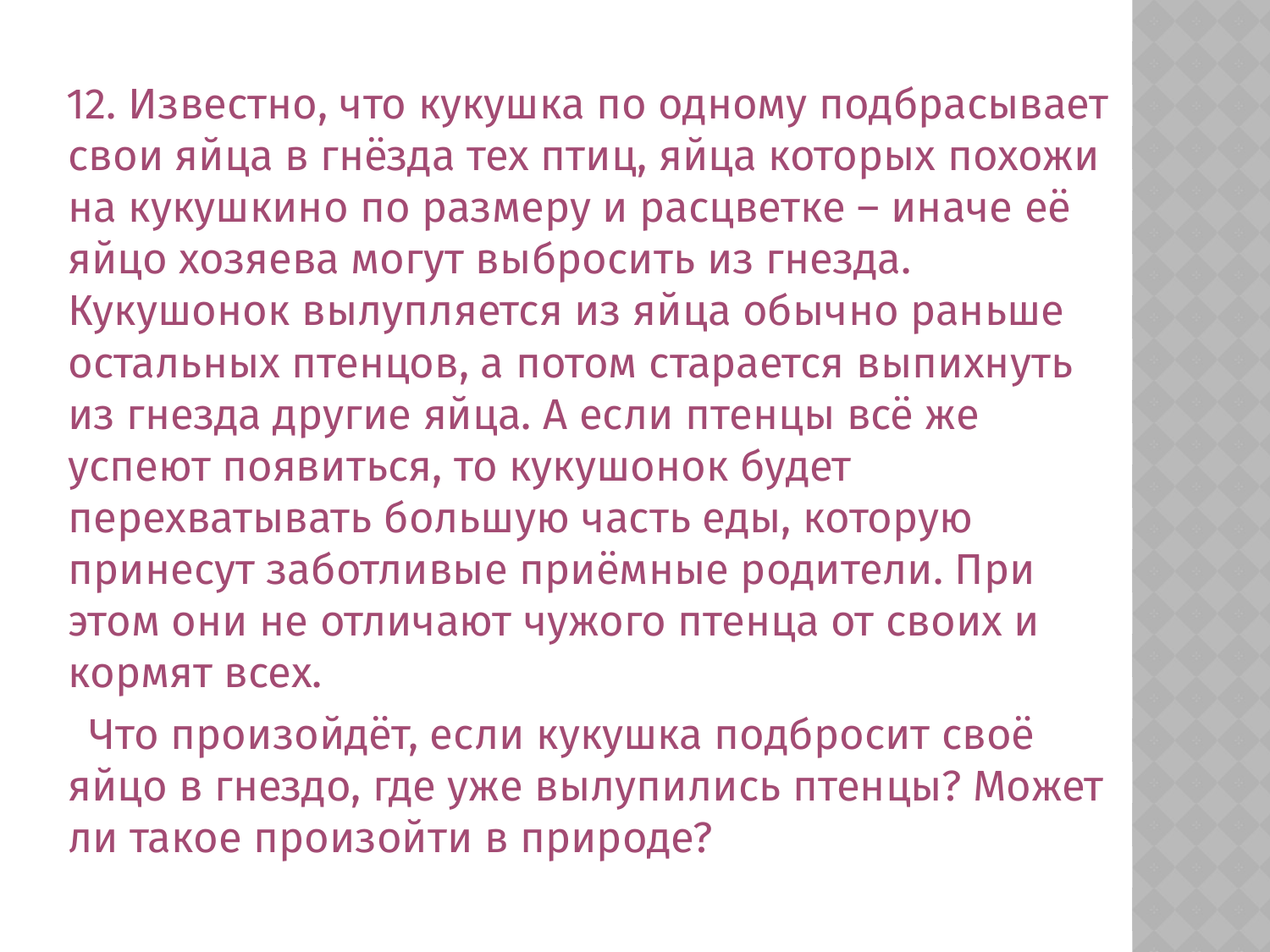

12. Известно, что кукушка по одному подбрасывает свои яйца в гнёзда тех птиц, яйца которых похожи на кукушкино по размеру и расцветке – иначе её яйцо хозяева могут выбросить из гнезда. Кукушонок вылупляется из яйца обычно раньше остальных птенцов, а потом старается выпихнуть из гнезда другие яйца. А если птенцы всё же успеют появиться, то кукушонок будет перехватывать большую часть еды, которую принесут заботливые приёмные родители. При этом они не отличают чужого птенца от своих и кормят всех.
     Что произойдёт, если кукушка подбросит своё яйцо в гнездо, где уже вылупились птенцы? Может ли такое произойти в природе?